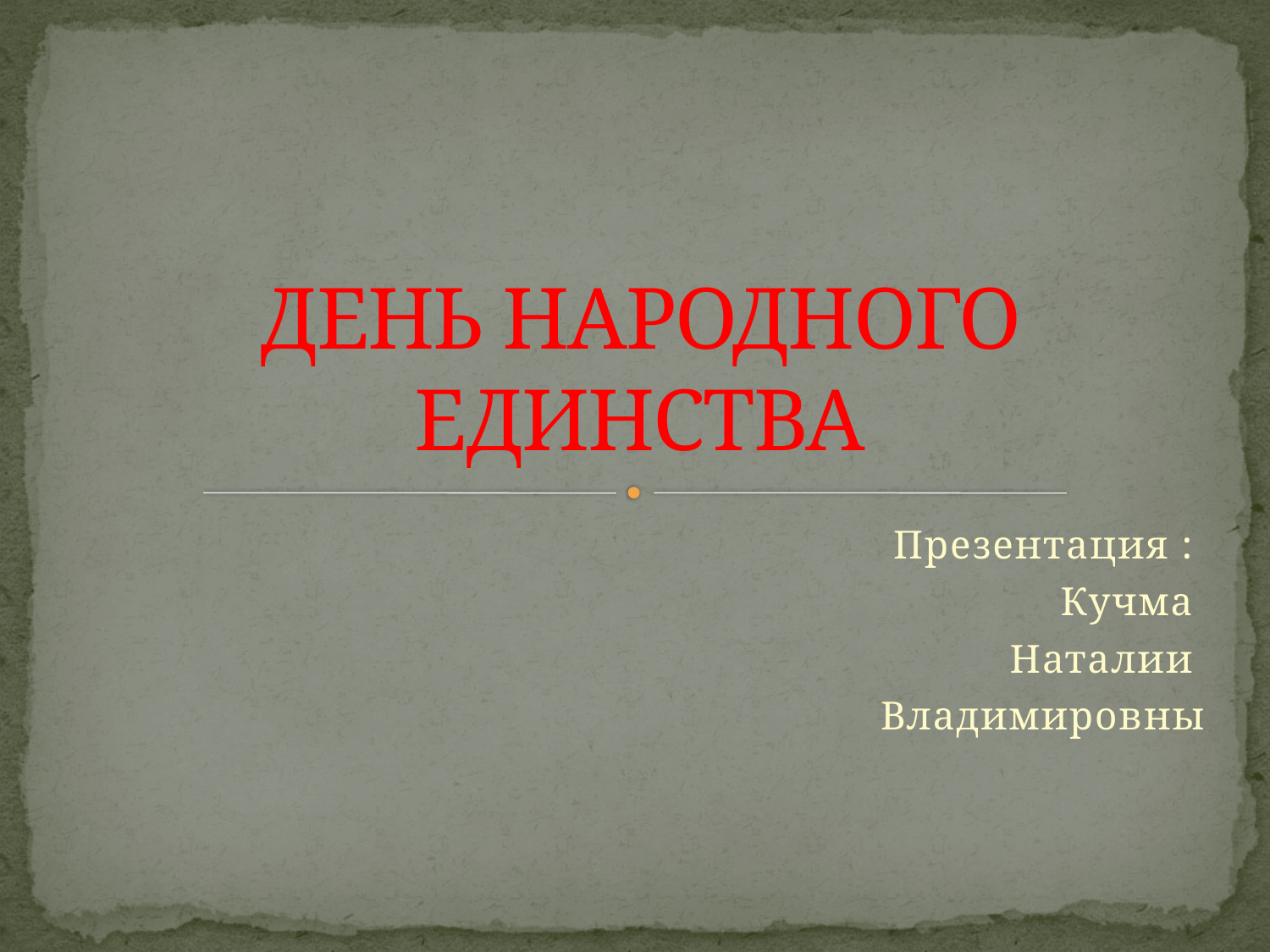

# ДЕНЬ НАРОДНОГО ЕДИНСТВА
Презентация :
Кучма
Наталии
Владимировны